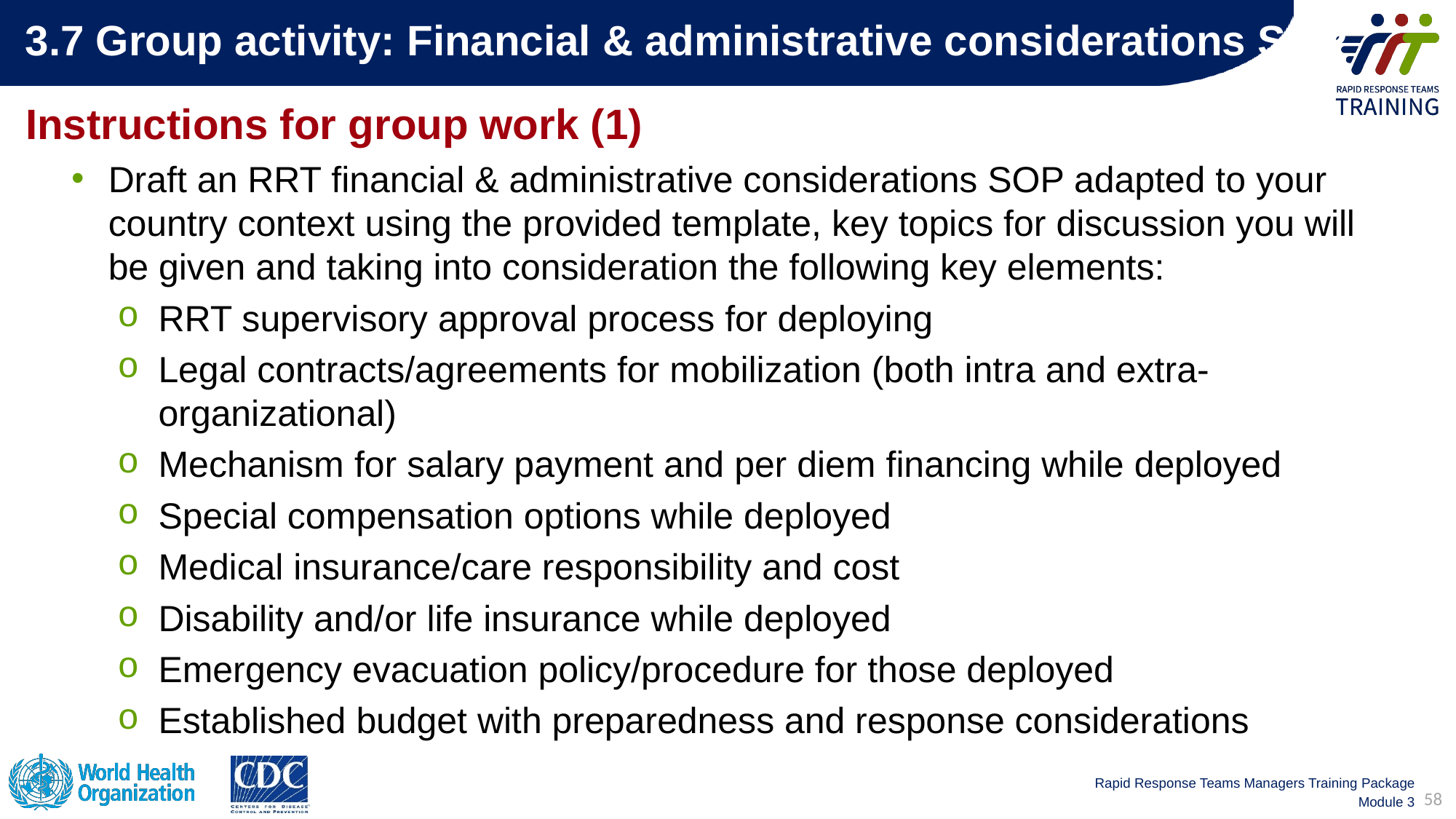

3.7 Group activity: Financial & administrative considerations SOP ​
# Instructions for group work (1)
Draft an RRT financial & administrative considerations SOP adapted to your country context using the provided template, key topics for discussion you will be given and taking into consideration the following key elements:
RRT supervisory approval process for deploying
Legal contracts/agreements for mobilization (both intra and extra-organizational)
Mechanism for salary payment and per diem financing while deployed
Special compensation options while deployed
Medical insurance/care responsibility and cost
Disability and/or life insurance while deployed
Emergency evacuation policy/procedure for those deployed
Established budget with preparedness and response considerations
58